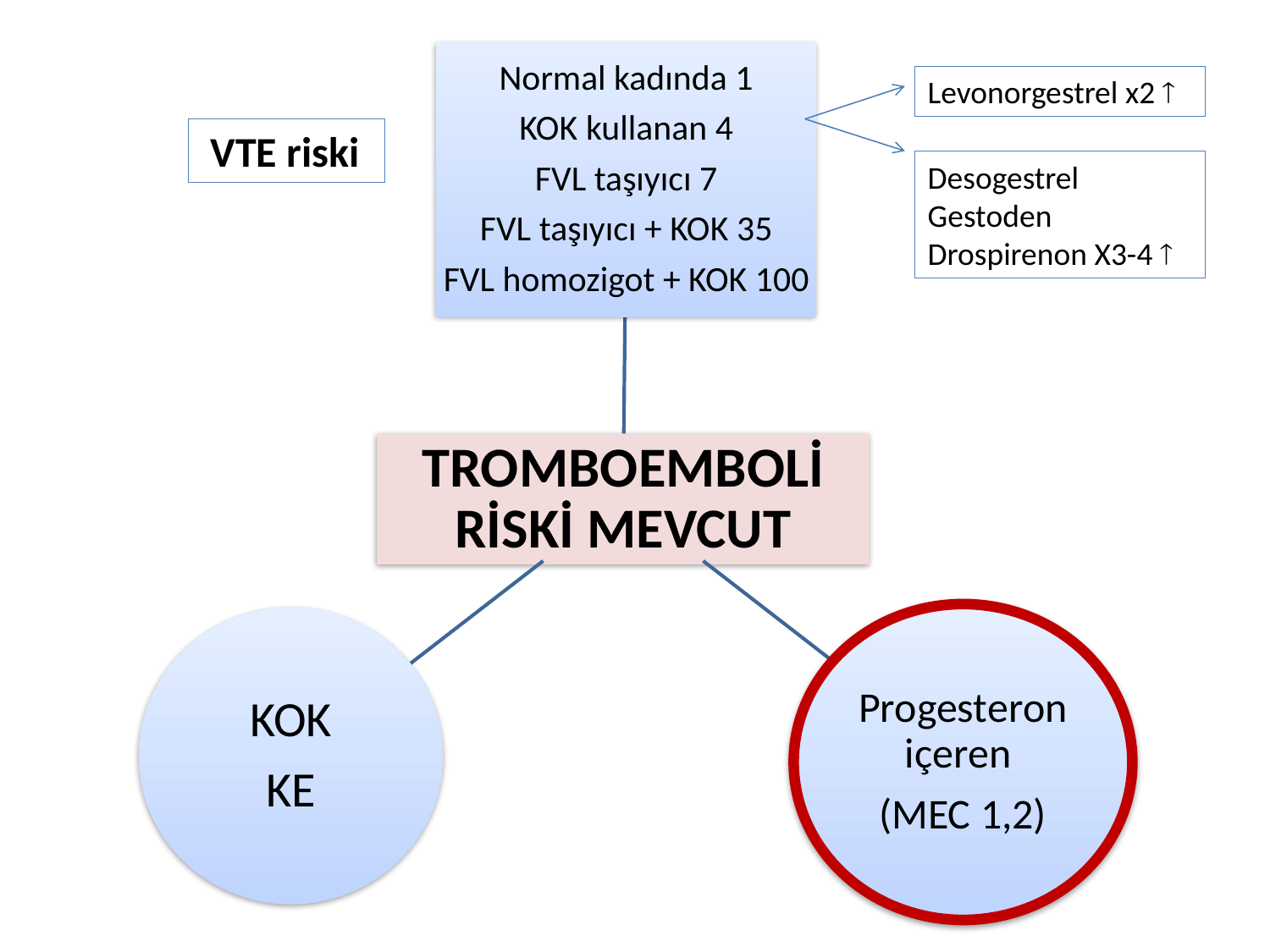

TROMBOEMBOLİ RİSKİ MEVCUT

Normal kadında 1
KOK kullanan 4
FVL taşıyıcı 7
FVL taşıyıcı + KOK 35
FVL homozigot + KOK 100

Progesteron içeren
(MEC 1,2)

KOK
KE
Levonorgestrel x2 ↑
 VTE riski
Desogestrel
Gestoden
Drospirenon X3-4 ↑